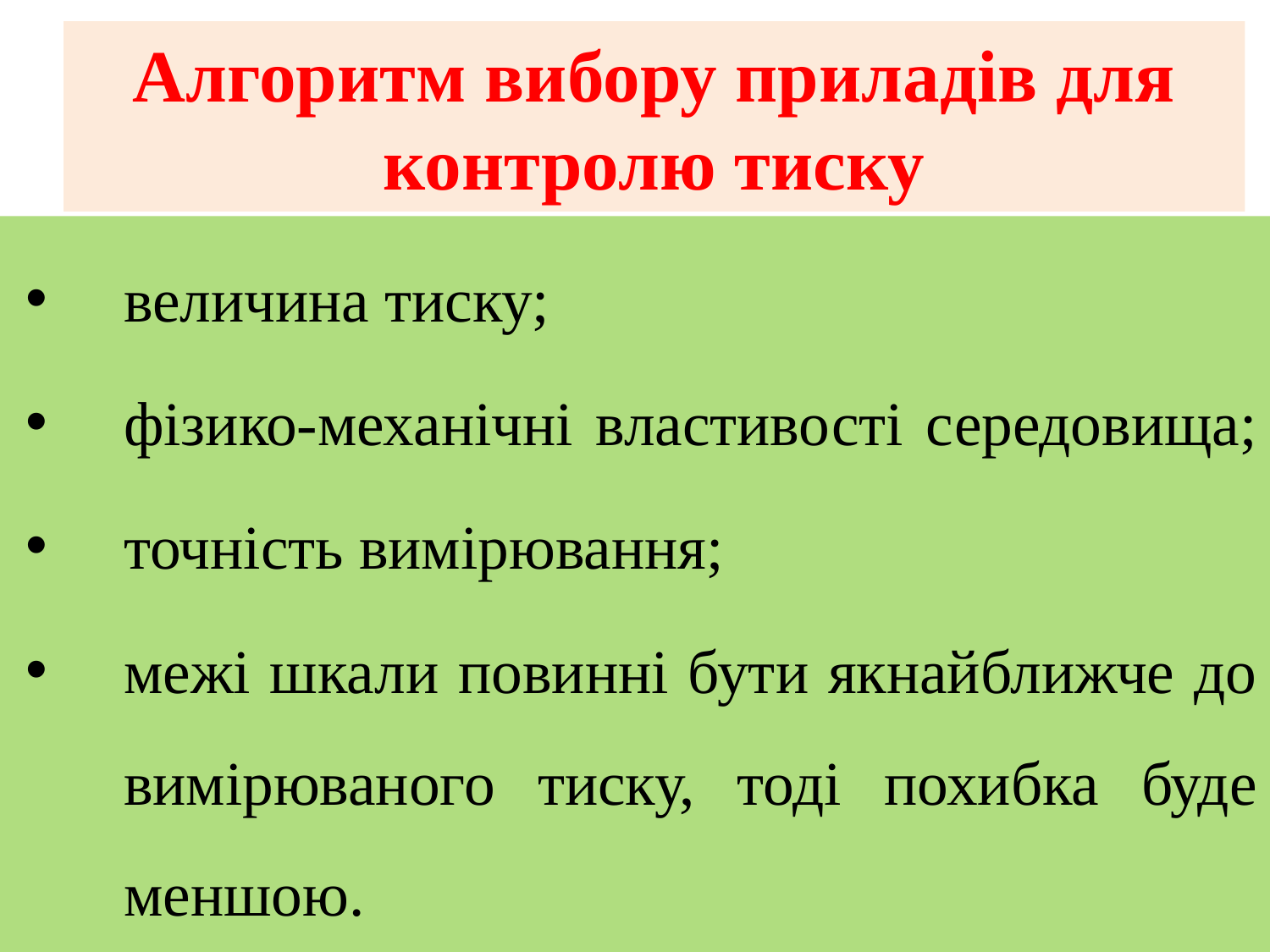

# Алгоритм вибору приладів для контролю тиску
величина тиску;
фізико-механічні властивості середовища;
точність вимірювання;
межі шкали повинні бути якнайближче до вимірюваного тиску, тоді похибка буде меншою.